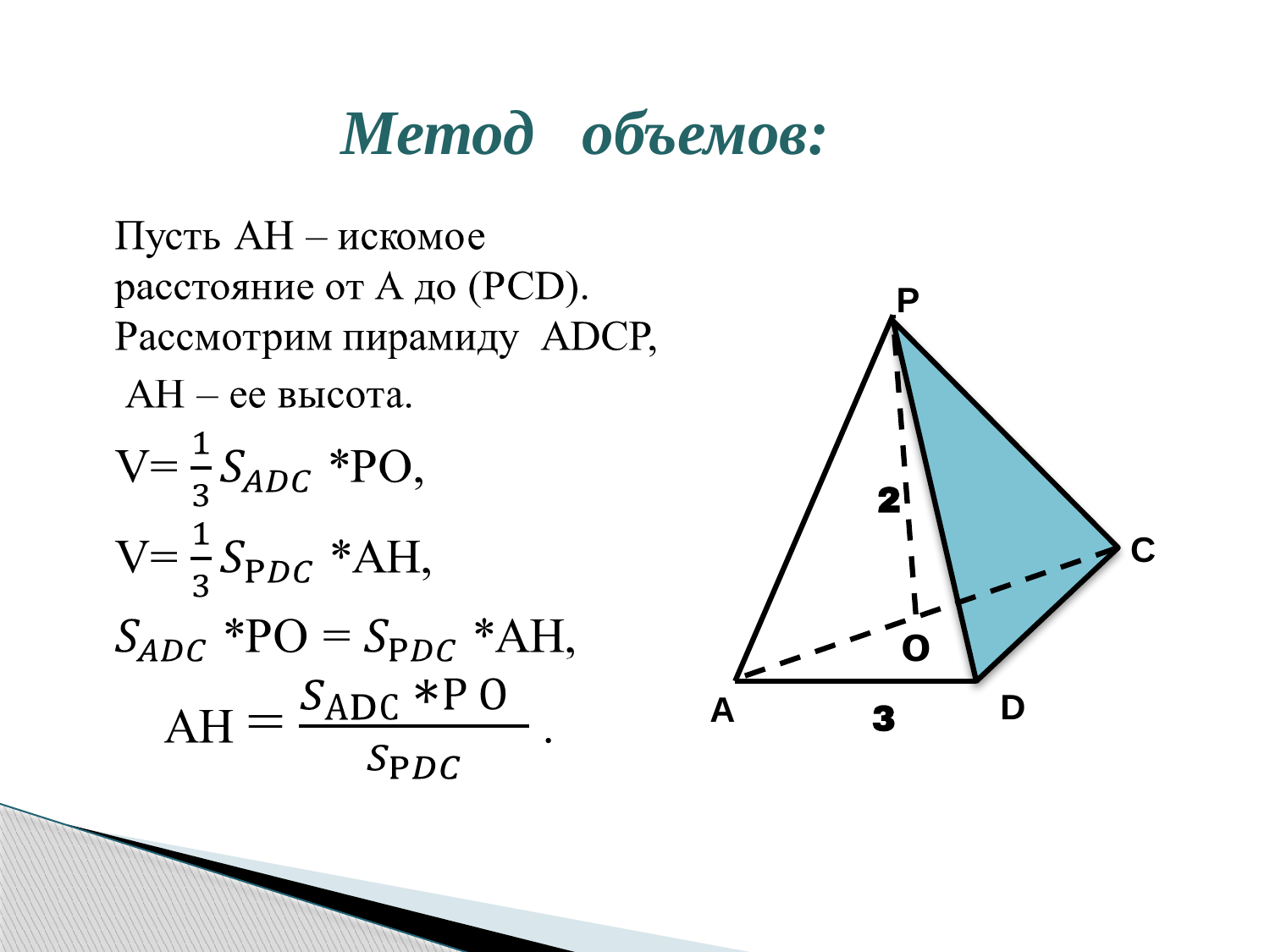

Метод   объемов:

Р

2
С

о
D
А
3